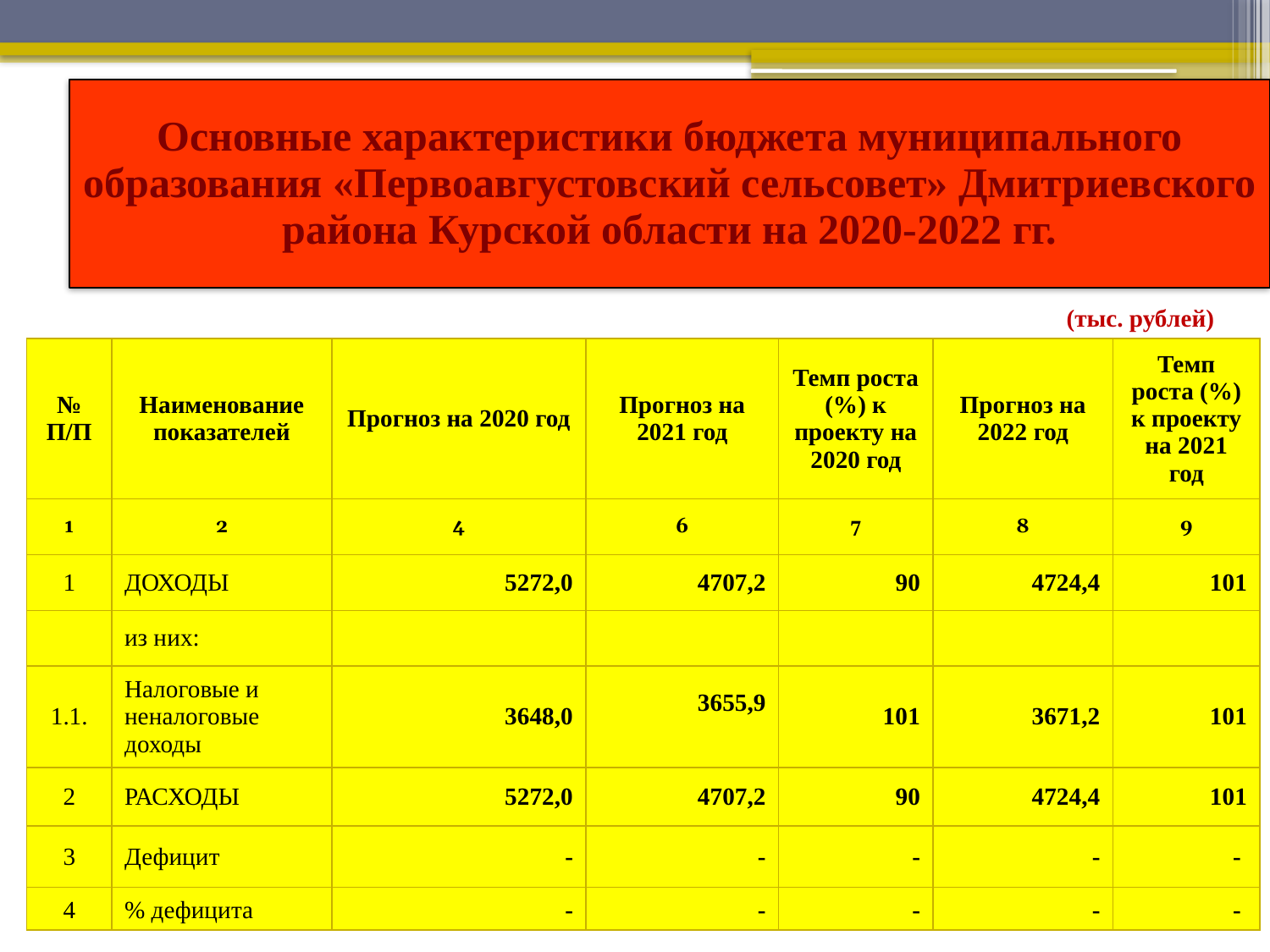

Основные характеристики бюджета муниципального образования «Первоавгустовский сельсовет» Дмитриевского района Курской области на 2020-2022 гг.
(тыс. рублей)
| № П/П | Наименование показателей | Прогноз на 2020 год | Прогноз на 2021 год | Темп роста (%) к проекту на 2020 год | Прогноз на 2022 год | Темп роста (%) к проекту на 2021 год |
| --- | --- | --- | --- | --- | --- | --- |
| 1 | 2 | 4 | 6 | 7 | 8 | 9 |
| 1 | ДОХОДЫ | 5272,0 | 4707,2 | 90 | 4724,4 | 101 |
|  | из них: |  |  |  |  |  |
| 1.1. | Налоговые и неналоговые доходы | 3648,0 | 3655,9 | 101 | 3671,2 | 101 |
| 2 | РАСХОДЫ | 5272,0 | 4707,2 | 90 | 4724,4 | 101 |
| 3 | Дефицит | - | - | - | - | - |
| 4 | % дефицита | - | - | - | - | - |